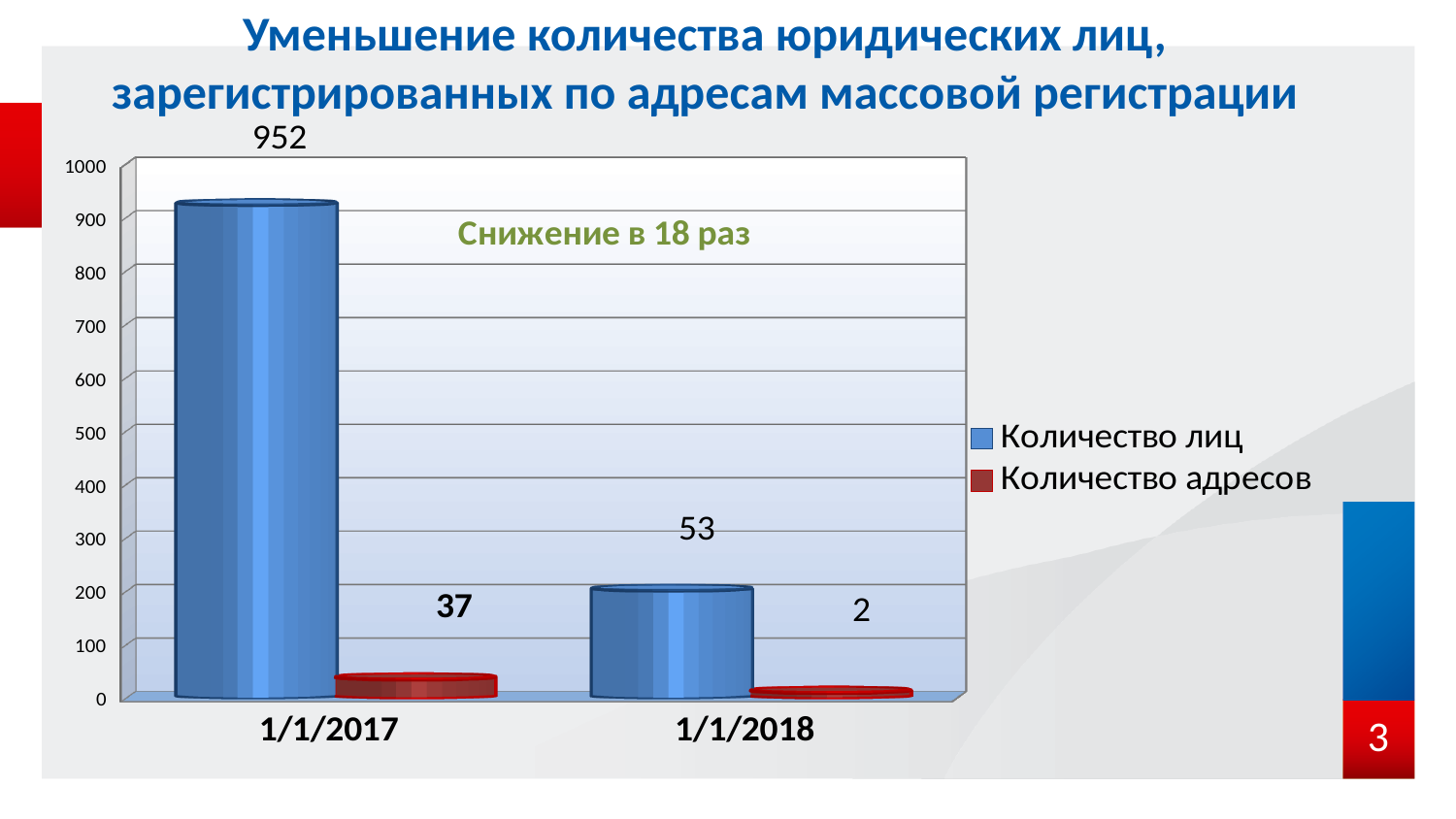

# Уменьшение количества юридических лиц, зарегистрированных по адресам массовой регистрации

[unsupported chart]

3